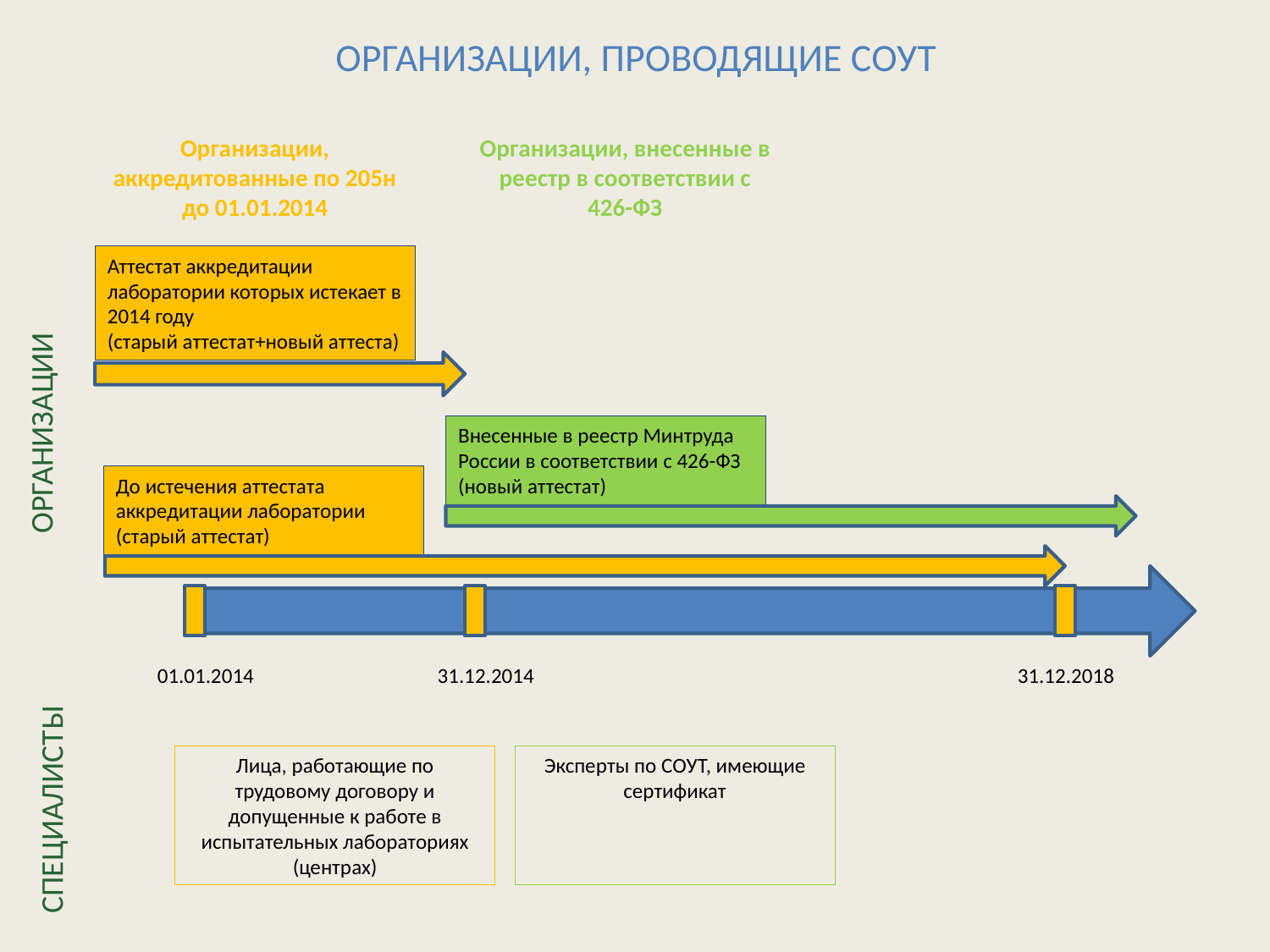

# ОРГАНИЗАЦИИ, ПРОВОДЯЩИЕ СОУТ
Организации, аккредитованные по 205н до 01.01.2014
Организации, внесенные в реестр в соответствии с
426-ФЗ
Аттестат аккредитации лаборатории которых истекает в 2014 году
(старый аттестат+новый аттеста)
ОРГАНИЗАЦИИ

Внесенные в реестр Минтруда России в соответствии с 426-ФЗ
(новый аттестат)
До истечения аттестата аккредитации лаборатории
(старый аттестат)

01.01.2014
31.12.2014
31.12.2018
СПЕЦИАЛИСТЫ
Лица, работающие по трудовому договору и допущенные к работе в испытательных лабораториях (центрах)
Эксперты по СОУТ, имеющие сертификат